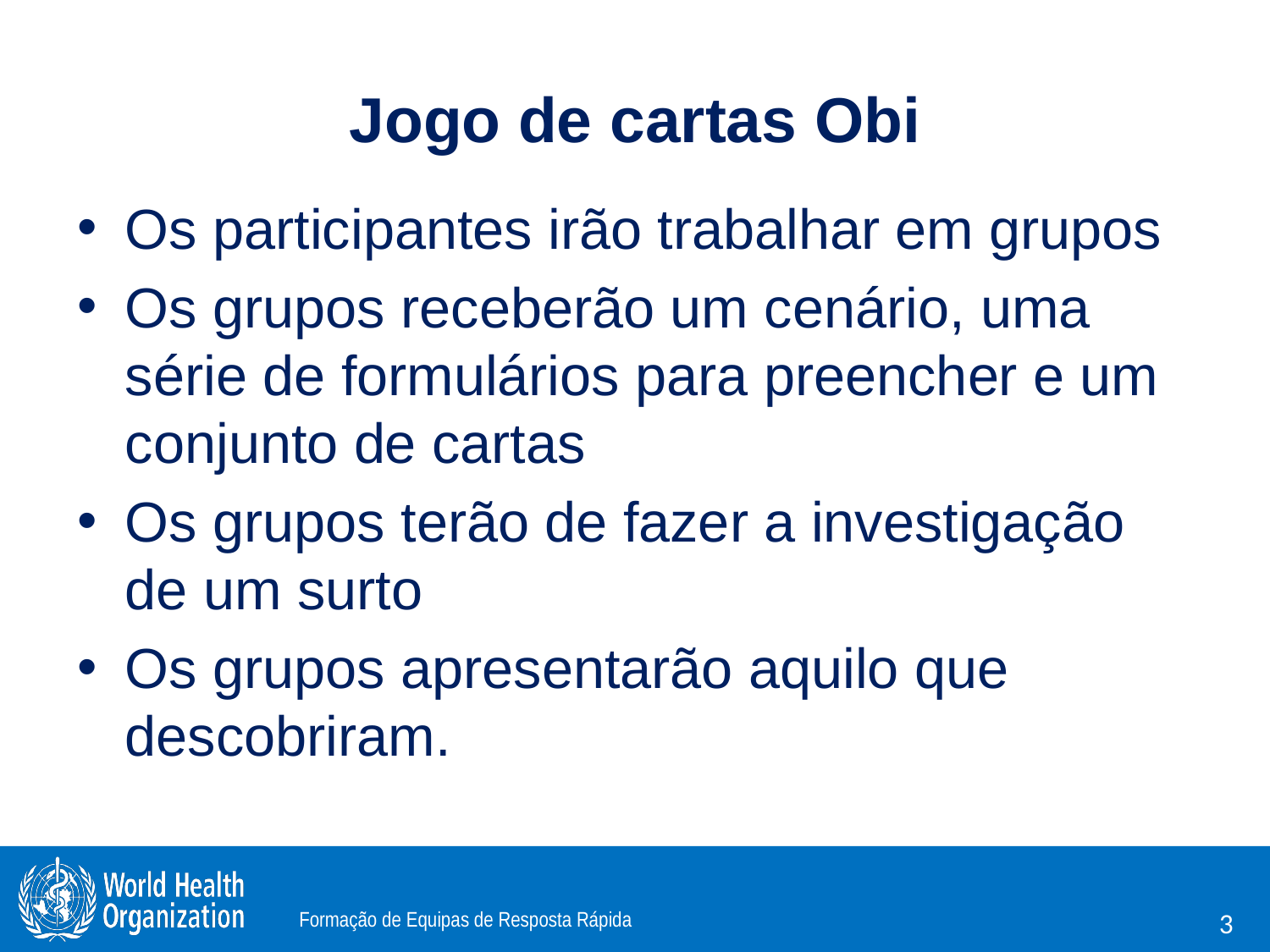

# Jogo de cartas Obi
Os participantes irão trabalhar em grupos
Os grupos receberão um cenário, uma série de formulários para preencher e um conjunto de cartas
Os grupos terão de fazer a investigação de um surto
Os grupos apresentarão aquilo que descobriram.